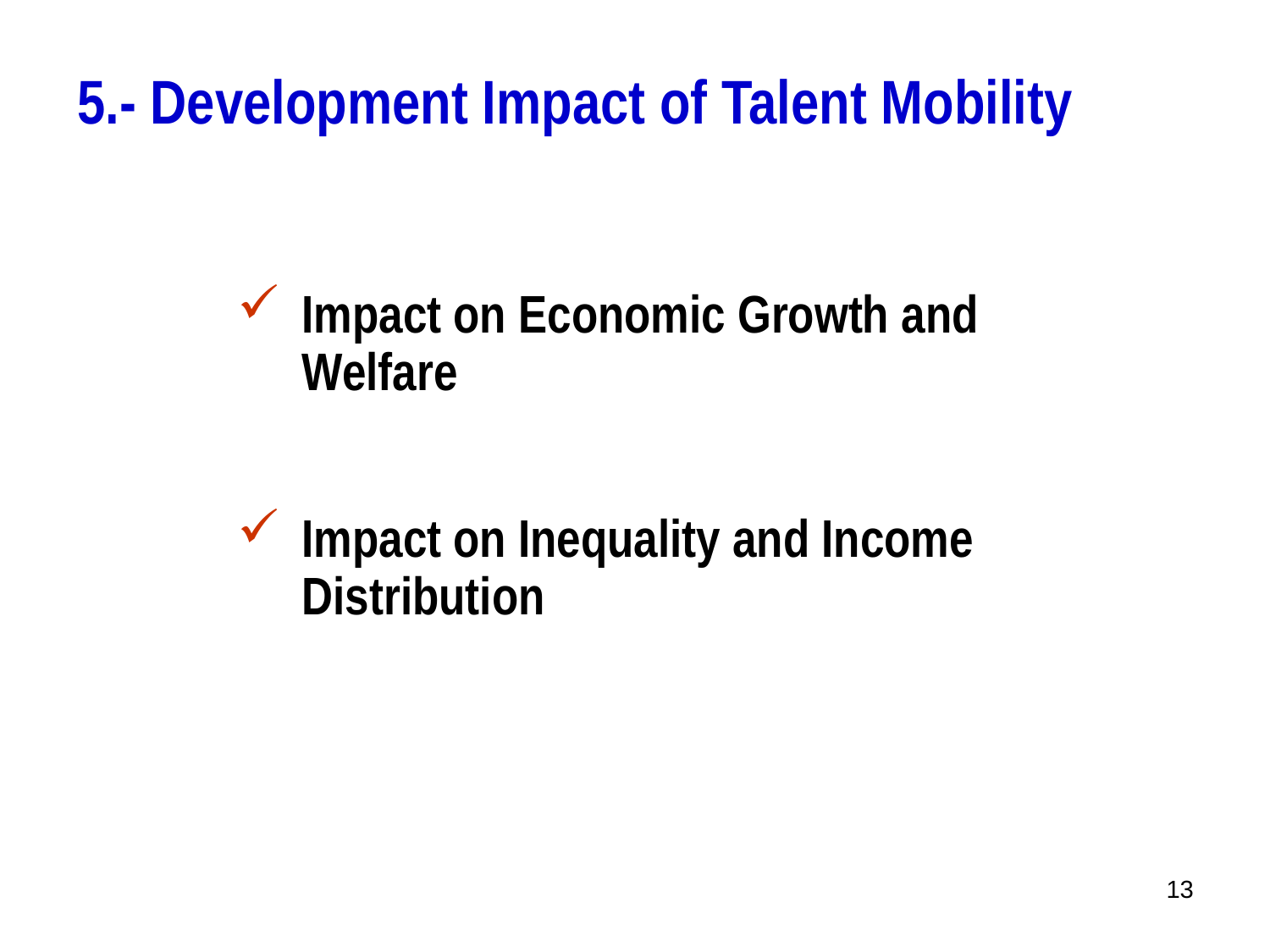

5.- Development Impact of Talent Mobility
Impact on Economic Growth and Welfare

Impact on Inequality and Income Distribution
13